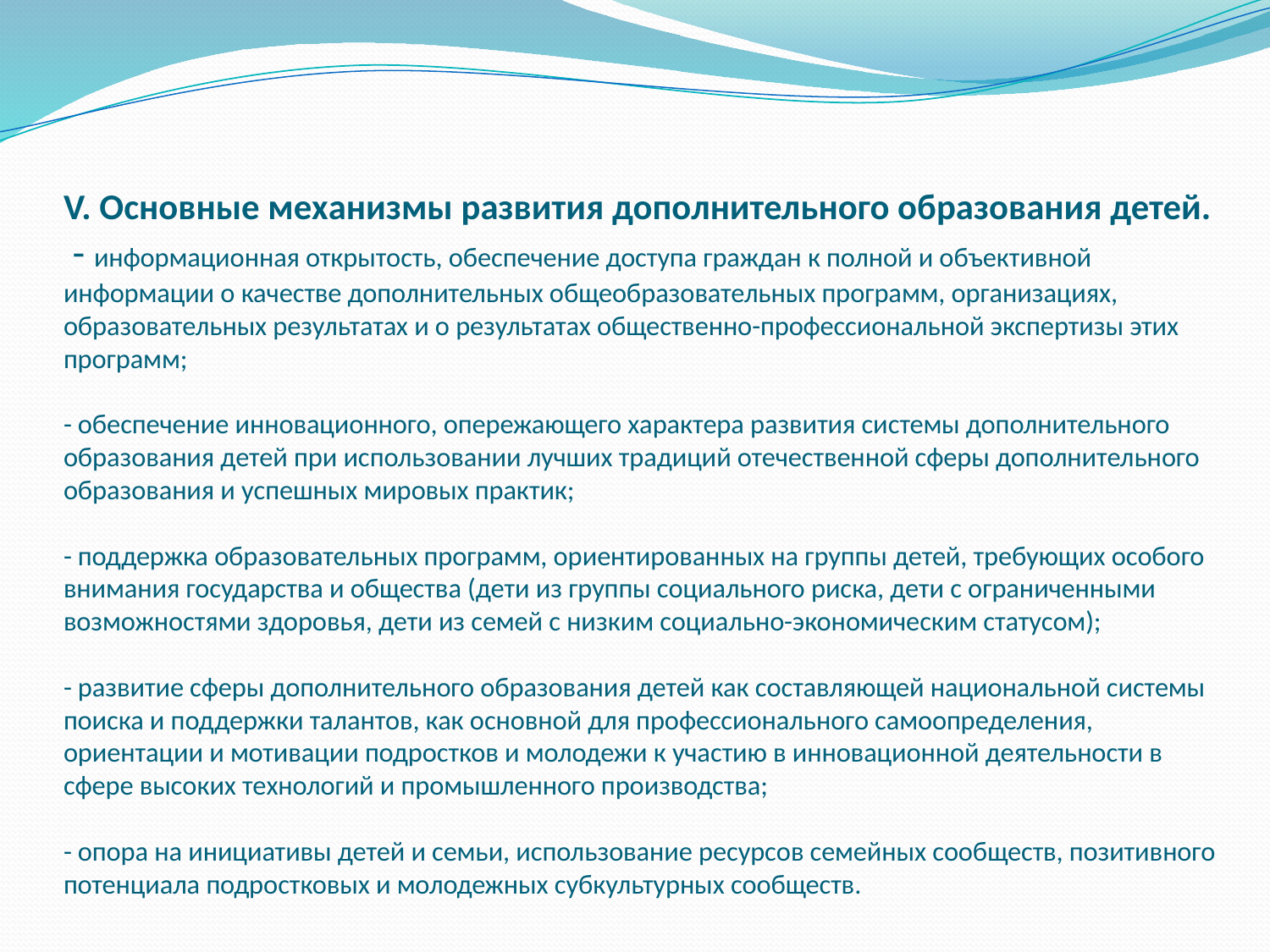

# V. Основные механизмы развития дополнительного образования детей. - информационная открытость, обеспечение доступа граждан к полной и объективной информации о качестве дополнительных общеобразовательных программ, организациях, образовательных результатах и о результатах общественно-профессиональной экспертизы этих программ; - обеспечение инновационного, опережающего характера развития системы дополнительного образования детей при использовании лучших традиций отечественной сферы дополнительного образования и успешных мировых практик; - поддержка образовательных программ, ориентированных на группы детей, требующих особого внимания государства и общества (дети из группы социального риска, дети с ограниченными возможностями здоровья, дети из семей с низким социально-экономическим статусом); - развитие сферы дополнительного образования детей как составляющей национальной системы поиска и поддержки талантов, как основной для профессионального самоопределения, ориентации и мотивации подростков и молодежи к участию в инновационной деятельности в сфере высоких технологий и промышленного производства; - опора на инициативы детей и семьи, использование ресурсов семейных сообществ, позитивного потенциала подростковых и молодежных субкультурных сообществ.